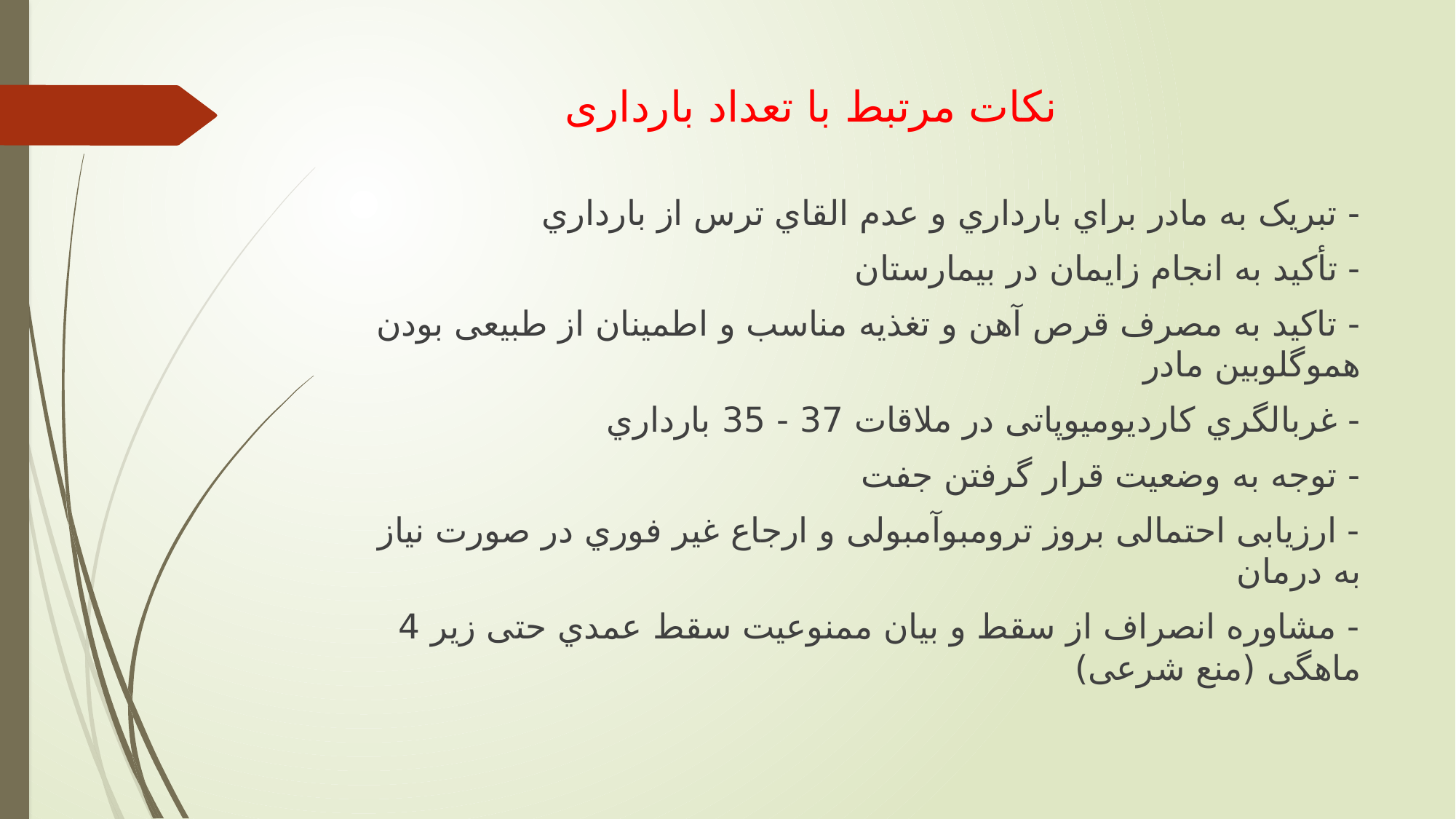

# نکات مرتبط با تعداد بارداری
- تبريک به مادر براي بارداري و عدم القاي ترس از بارداري
- تأكید به انجام زايمان در بیمارستان
- تاكید به مصرف قرص آهن و تغذيه مناسب و اطمینان از طبیعی بودن هموگلوبین مادر
- غربالگري كارديومیوپاتی در ملاقات 37 - 35 بارداري
- توجه به وضعیت قرار گرفتن جفت
- ارزيابی احتمالی بروز ترومبوآمبولی و ارجاع غیر فوري در صورت نیاز به درمان
- مشاوره انصراف از سقط و بیان ممنوعیت سقط عمدي حتی زير 4 ماهگی (منع شرعی)